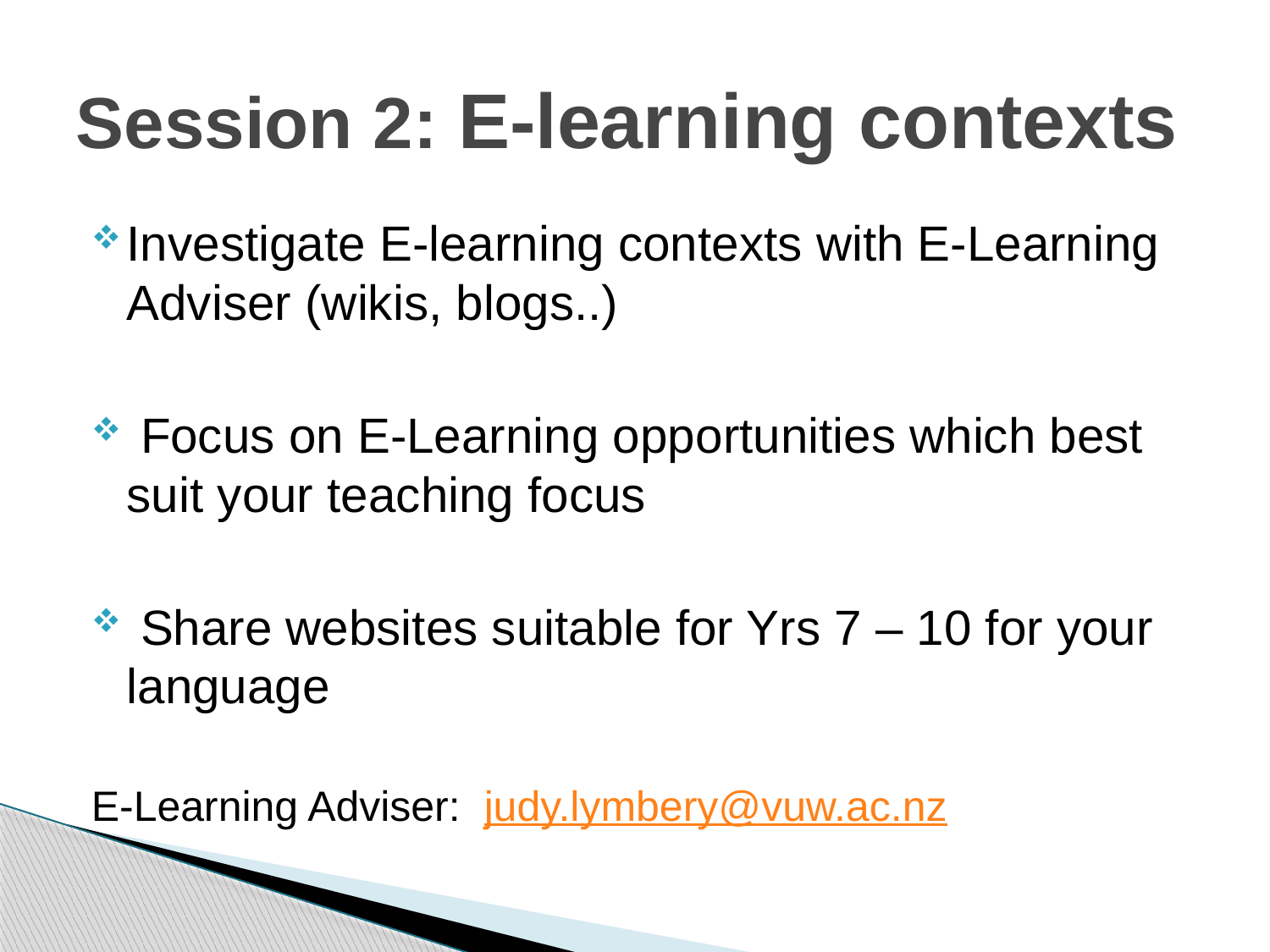

# Session 2: E-learning contexts
Investigate E-learning contexts with E-Learning Adviser (wikis, blogs..)

 Focus on E-Learning opportunities which best suit your teaching focus

 Share websites suitable for Yrs 7 – 10 for your language

E-Learning Adviser:  judy.lymbery@vuw.ac.nz